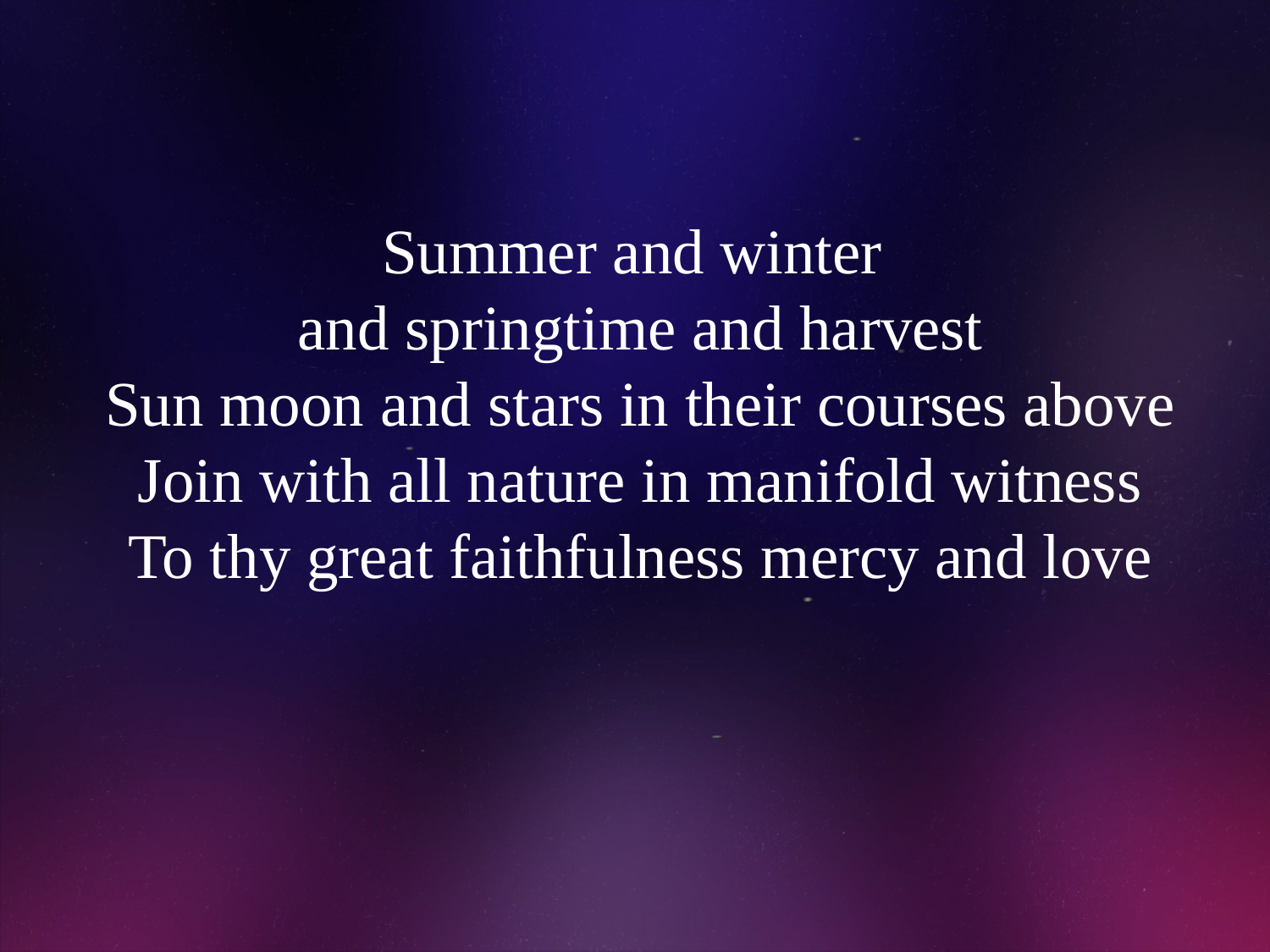

# Summer and winter and springtime and harvest Sun moon and stars in their courses above Join with all nature in manifold witness To thy great faithfulness mercy and love